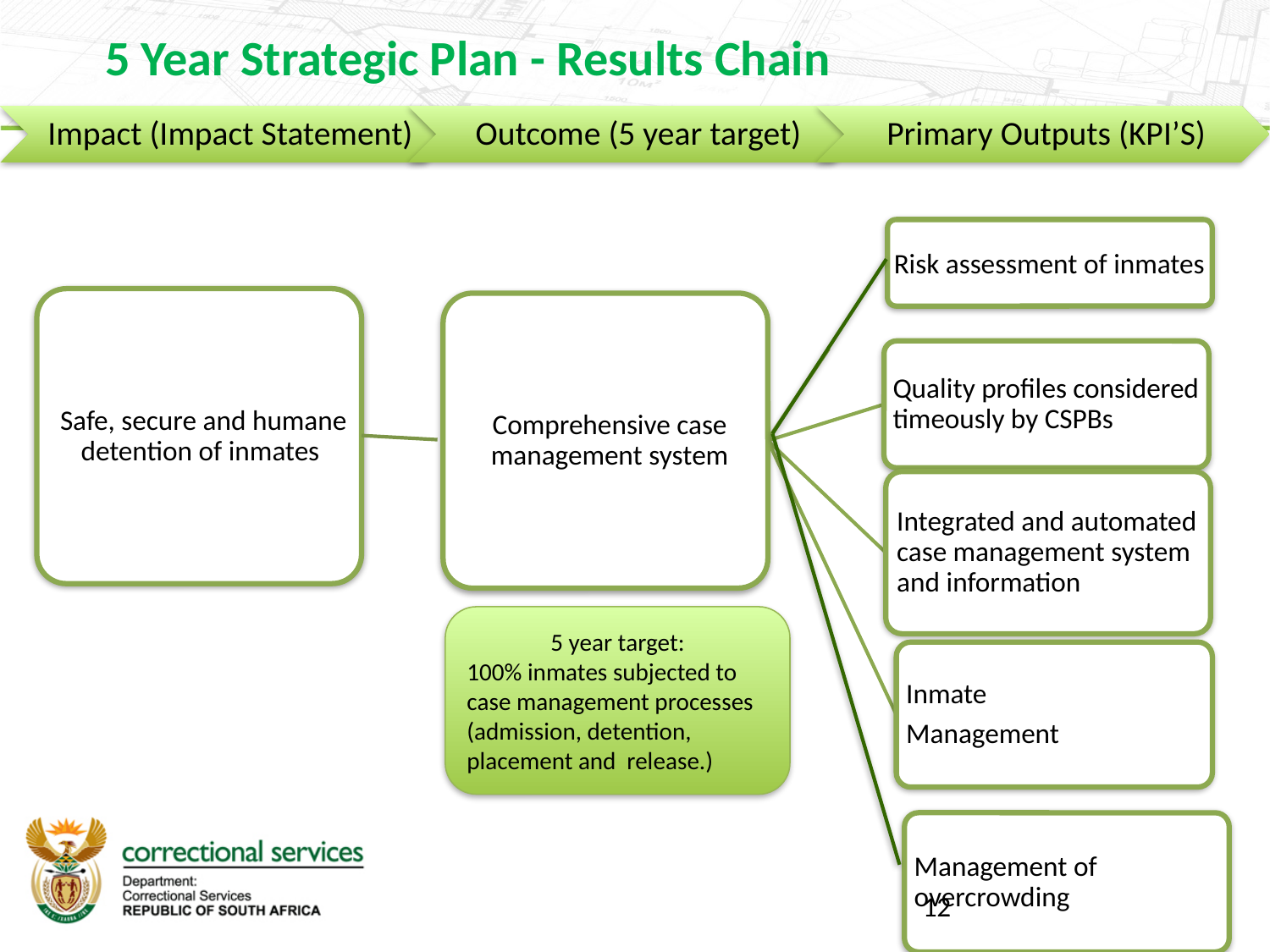

5 Year Strategic Plan - Results Chain
Impact (Impact Statement)
Outcome (5 year target)
Primary Outputs (KPI’S)
Safe, secure and humane detention of inmates

Comprehensive case management system

Risk assessment of inmates

Quality profiles considered timeously by CSPBs

Integrated and automated case management system and information

Inmate
Management
Management of overcrowding
5 year target:
100% inmates subjected to case management processes (admission, detention, placement and  release.)
12